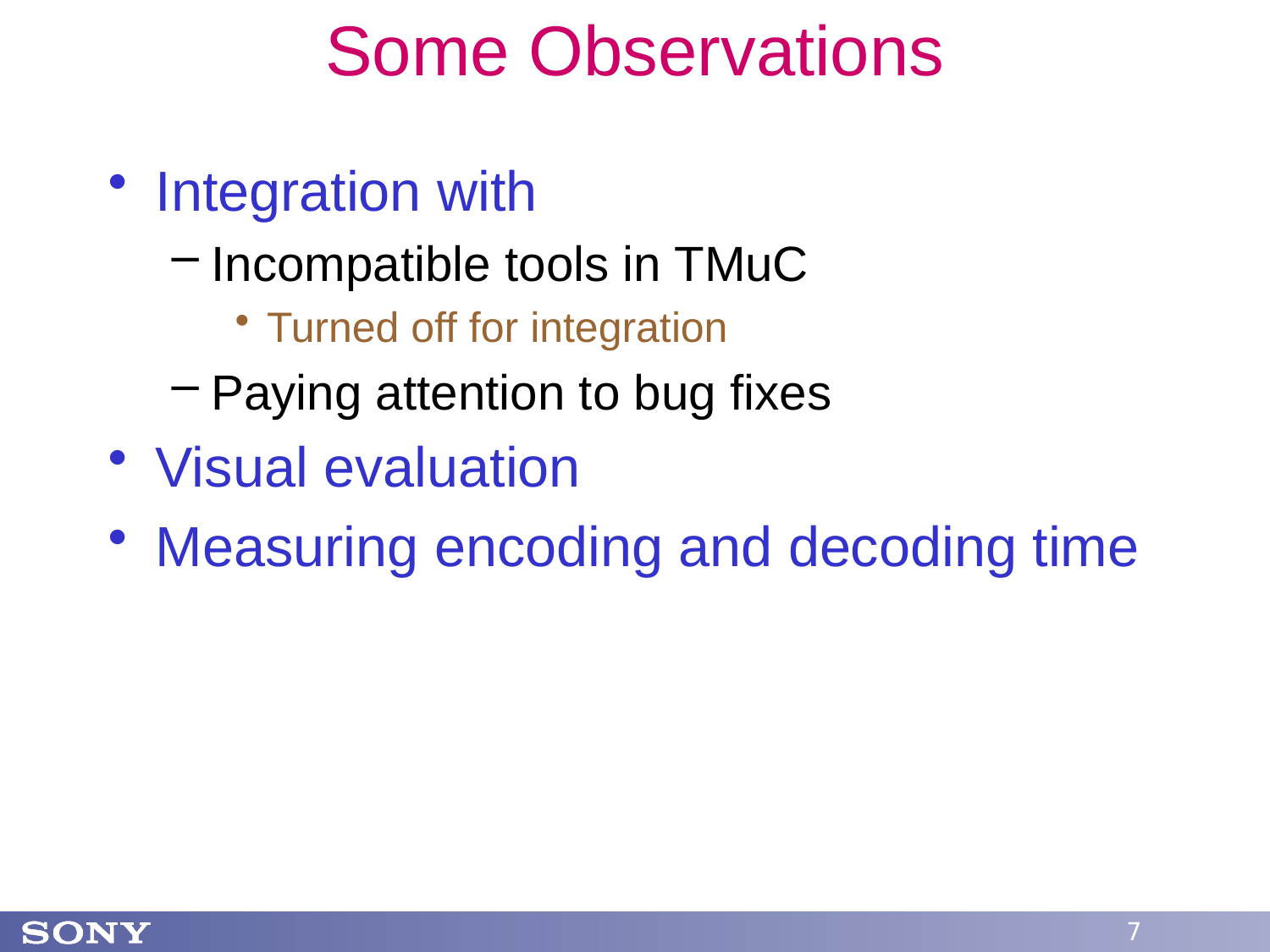

# Some Observations
Integration with
Incompatible tools in TMuC
Turned off for integration
Paying attention to bug fixes
Visual evaluation
Measuring encoding and decoding time
7